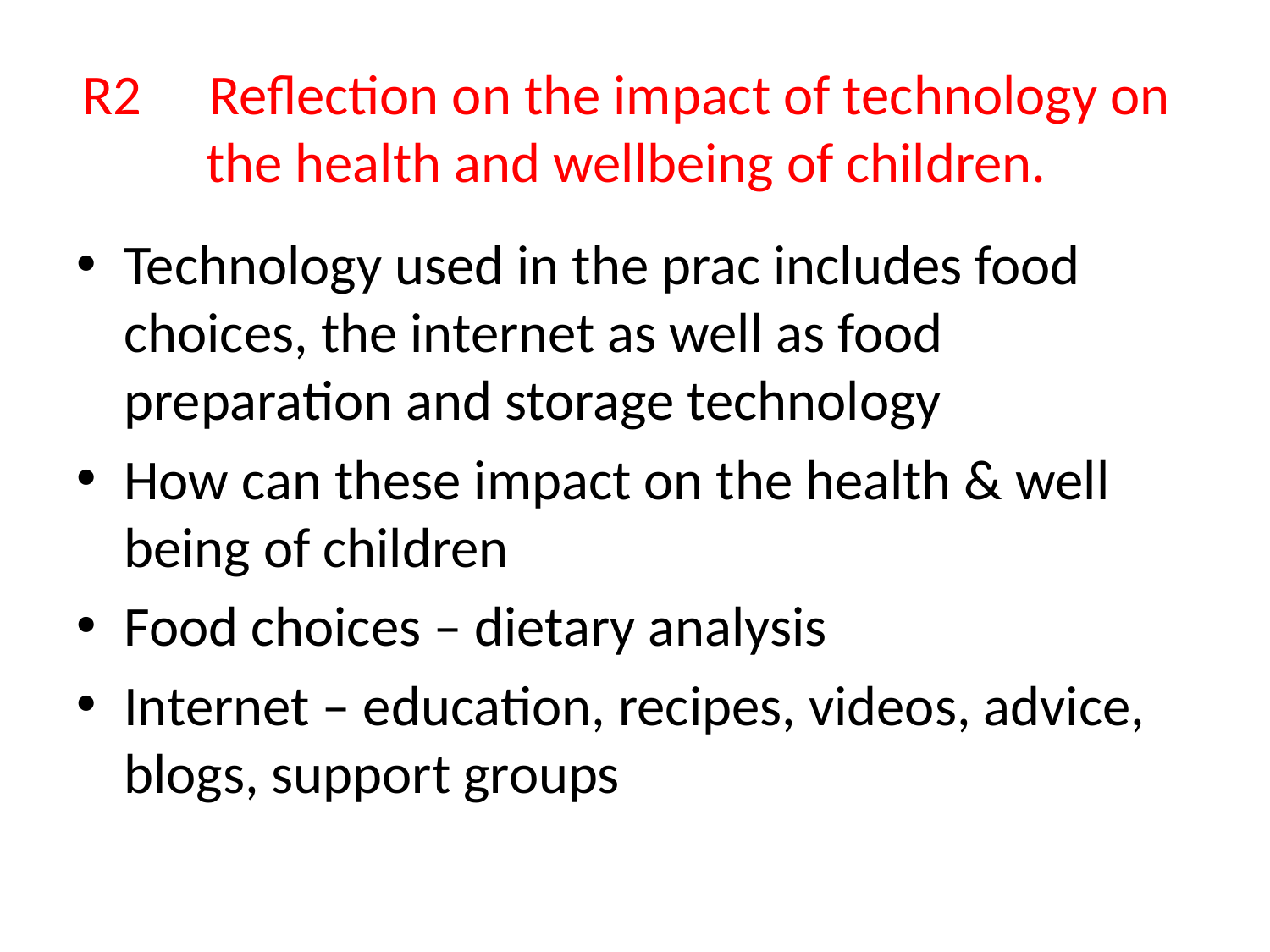

# R2	Reflection on the impact of technology on the health and wellbeing of children.
Technology used in the prac includes food choices, the internet as well as food preparation and storage technology
How can these impact on the health & well being of children
Food choices – dietary analysis
Internet – education, recipes, videos, advice, blogs, support groups